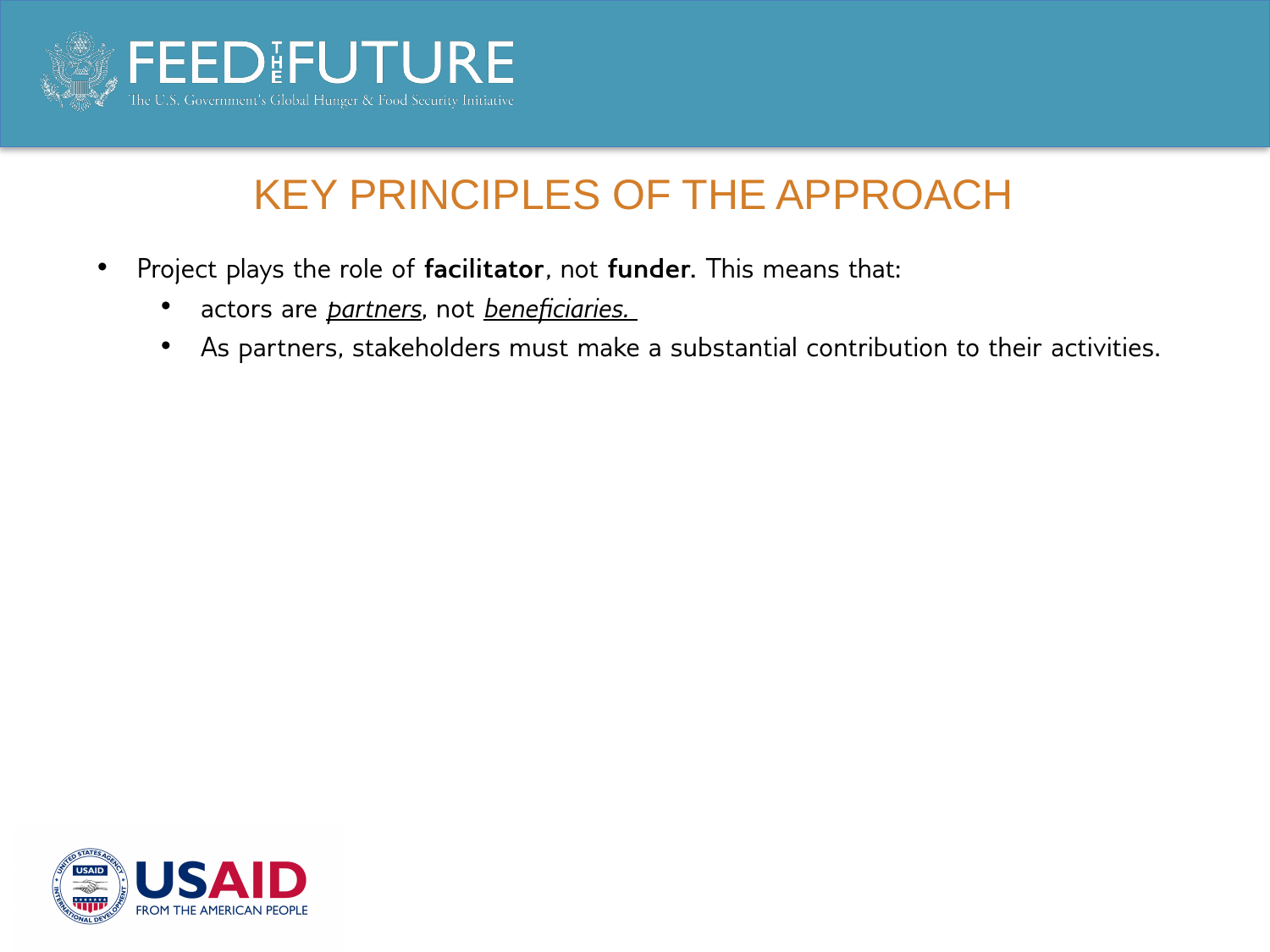

# Key principles of the approach
Project plays the role of facilitator, not funder. This means that:
actors are partners, not beneficiaries.
As partners, stakeholders must make a substantial contribution to their activities.